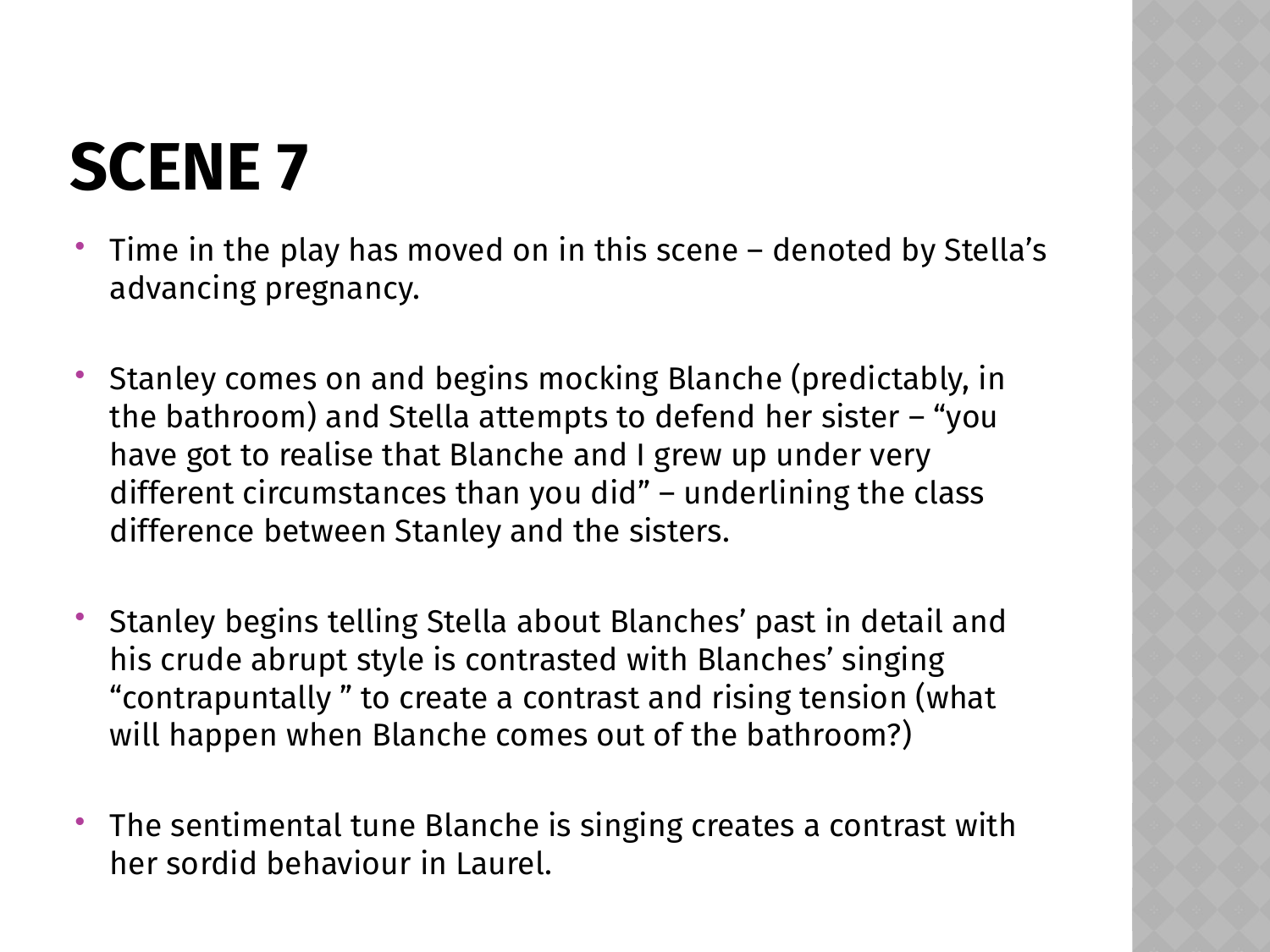

# Scene 7
Time in the play has moved on in this scene – denoted by Stella’s advancing pregnancy.

Stanley comes on and begins mocking Blanche (predictably, in the bathroom) and Stella attempts to defend her sister – “you have got to realise that Blanche and I grew up under very different circumstances than you did” – underlining the class difference between Stanley and the sisters.

Stanley begins telling Stella about Blanches’ past in detail and his crude abrupt style is contrasted with Blanches’ singing “contrapuntally ” to create a contrast and rising tension (what will happen when Blanche comes out of the bathroom?)

The sentimental tune Blanche is singing creates a contrast with her sordid behaviour in Laurel.